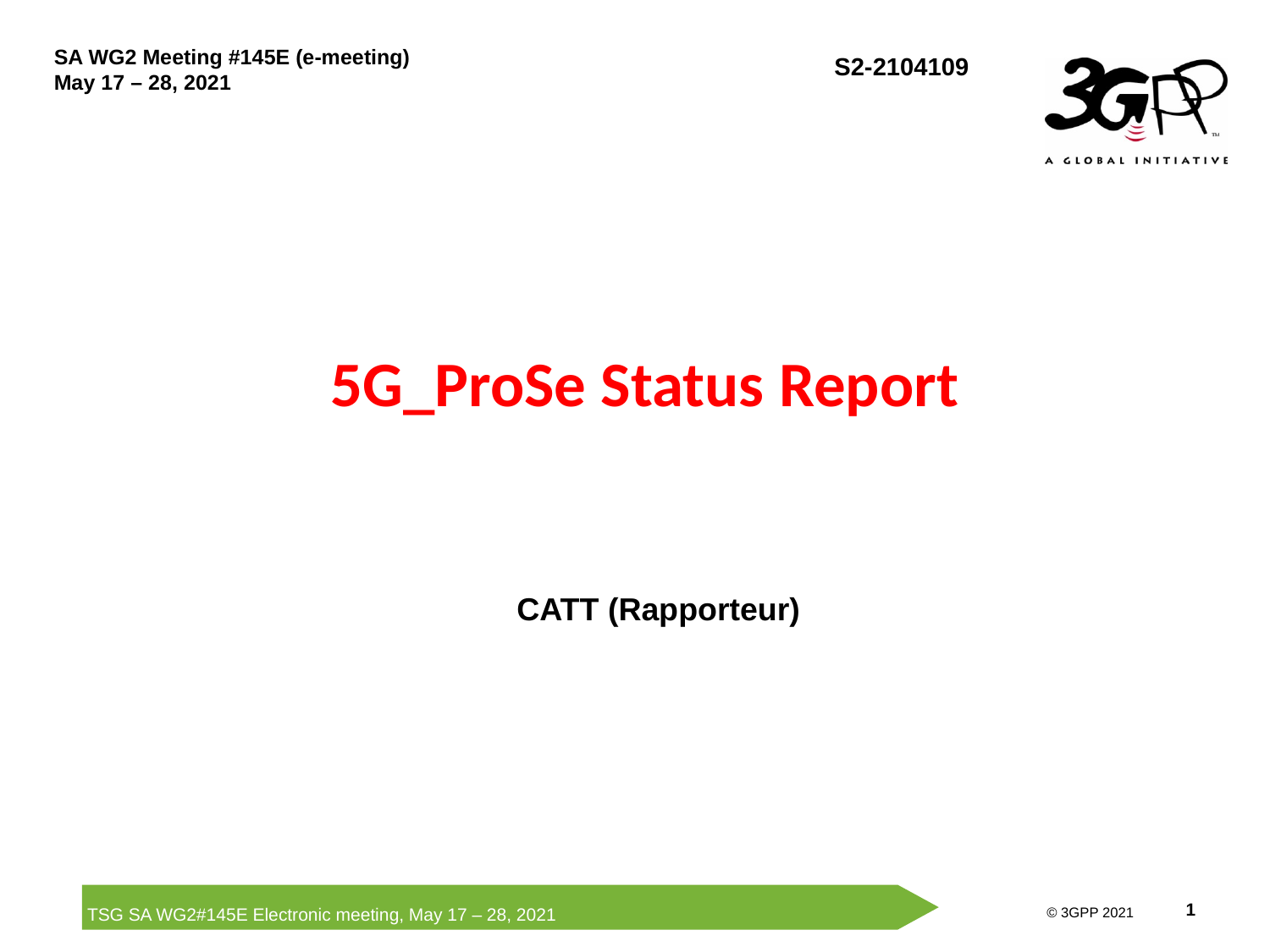

SA WG2 Meeting #145E (e-meeting)
May 17 – 28, 2021
# 5G_ProSe Status Report
CATT (Rapporteur)